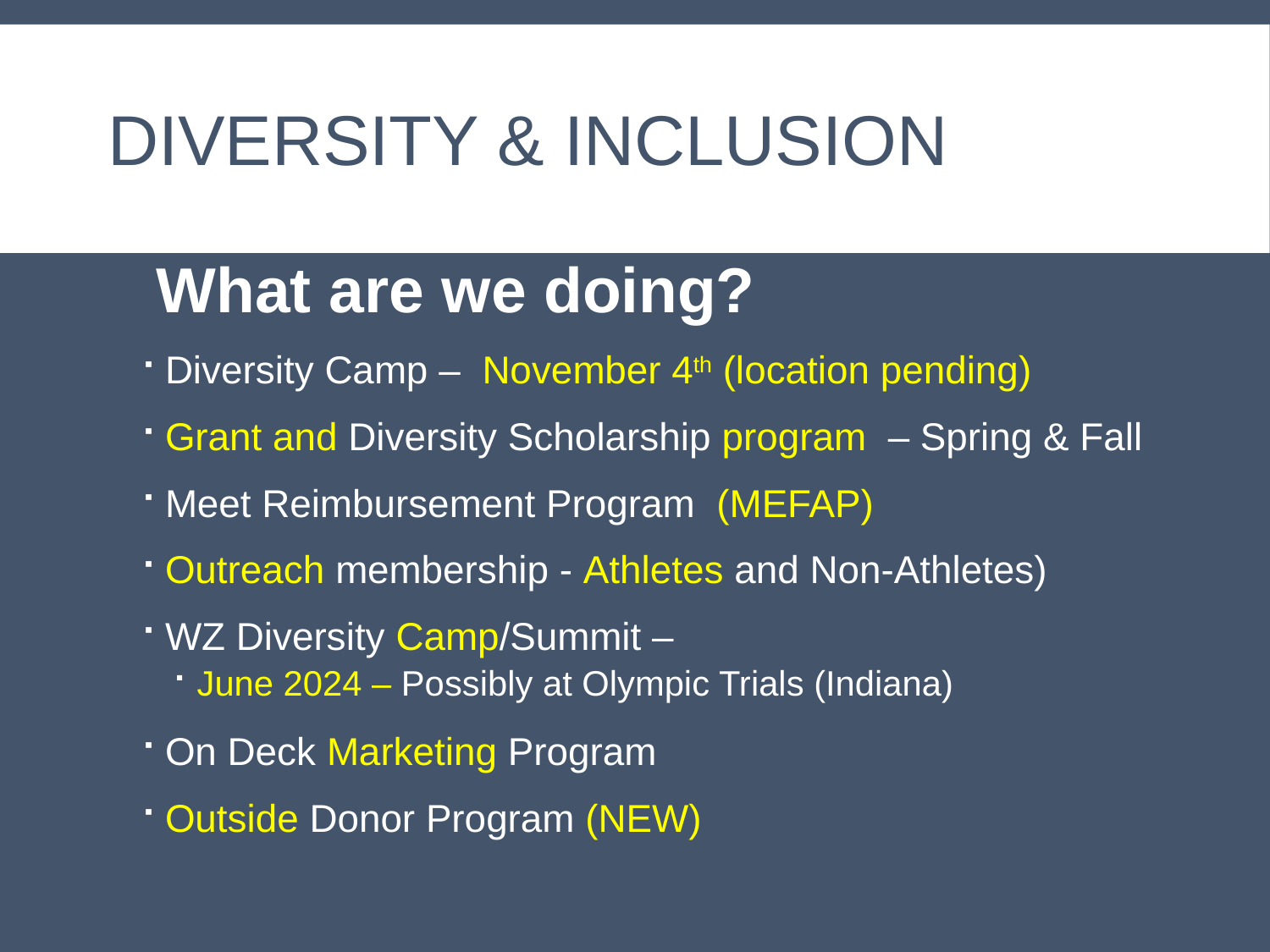

# Diversity & Inclusion
What are we doing?
Diversity Camp –  November 4th (location pending)
Grant and Diversity Scholarship program  – Spring & Fall
Meet Reimbursement Program  (MEFAP)
Outreach membership - Athletes and Non-Athletes)
WZ Diversity Camp/Summit –
June 2024 – Possibly at Olympic Trials (Indiana)
On Deck Marketing Program
Outside Donor Program (NEW)